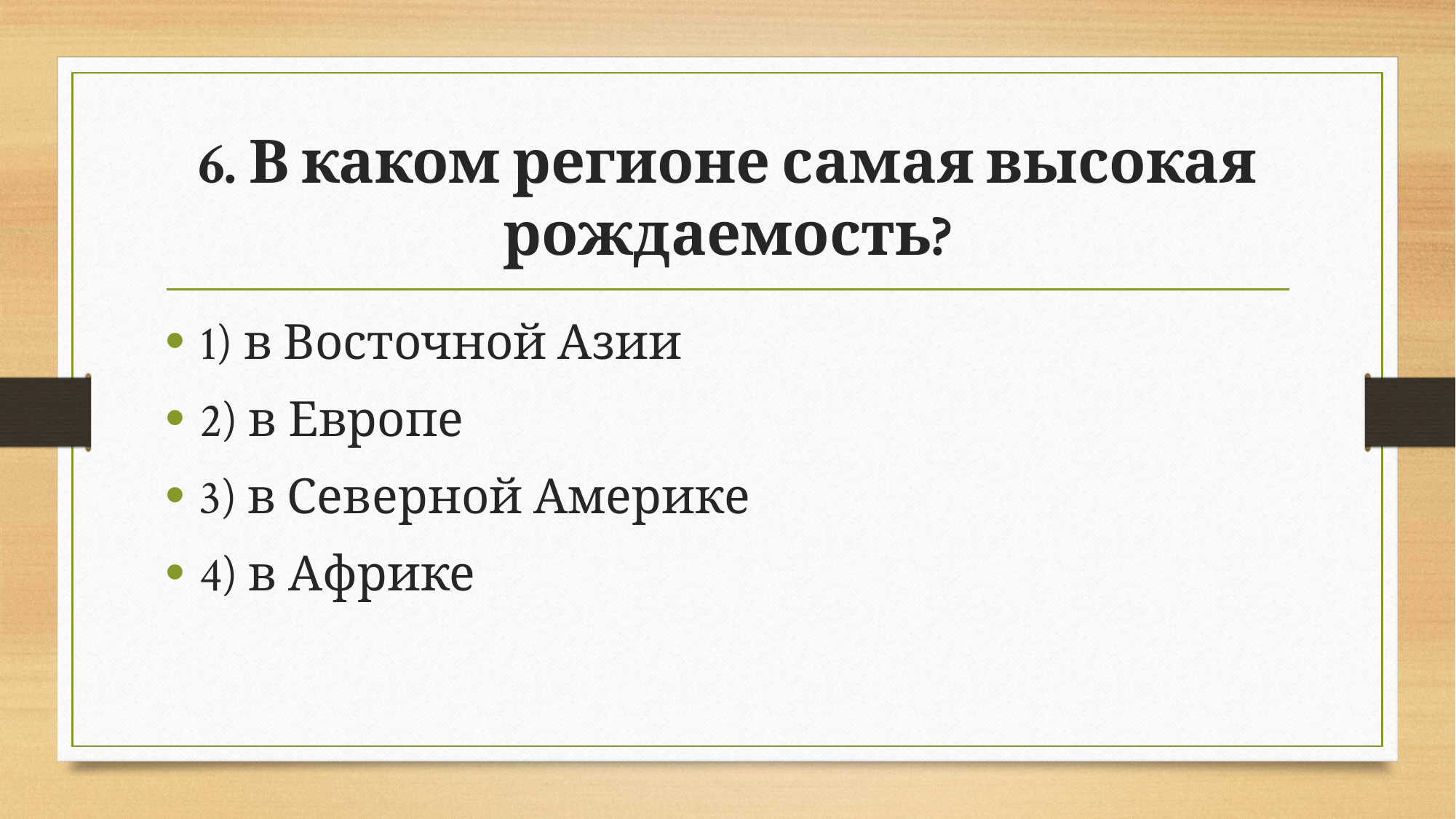

# 6. В каком регионе самая высокая рождаемость?
1) в Восточной Азии
2) в Европе
3) в Северной Америке
4) в Африке